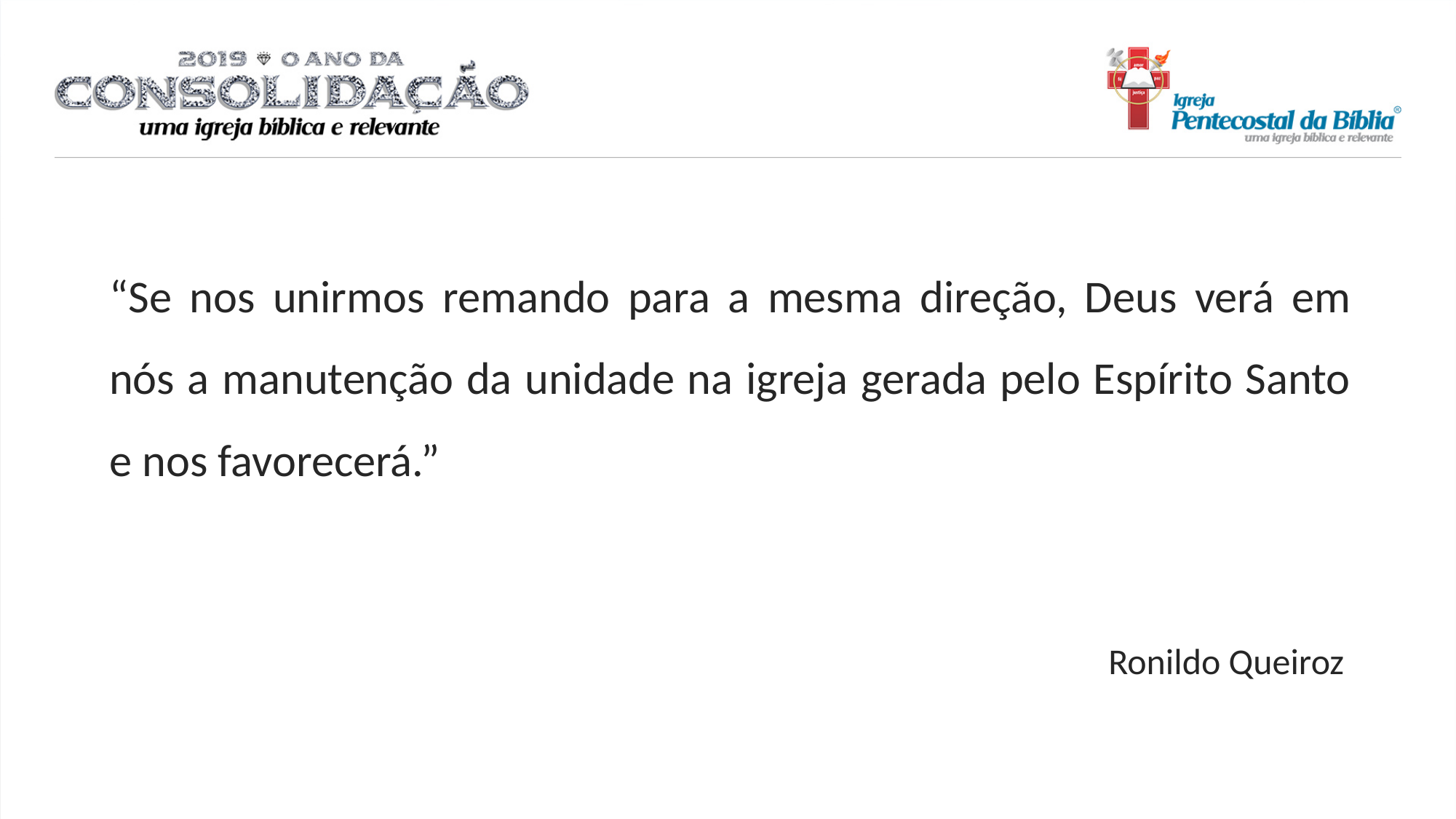

“Se nos unirmos remando para a mesma direção, Deus verá em nós a manutenção da unidade na igreja gerada pelo Espírito Santo e nos favorecerá.”

Ronildo Queiroz